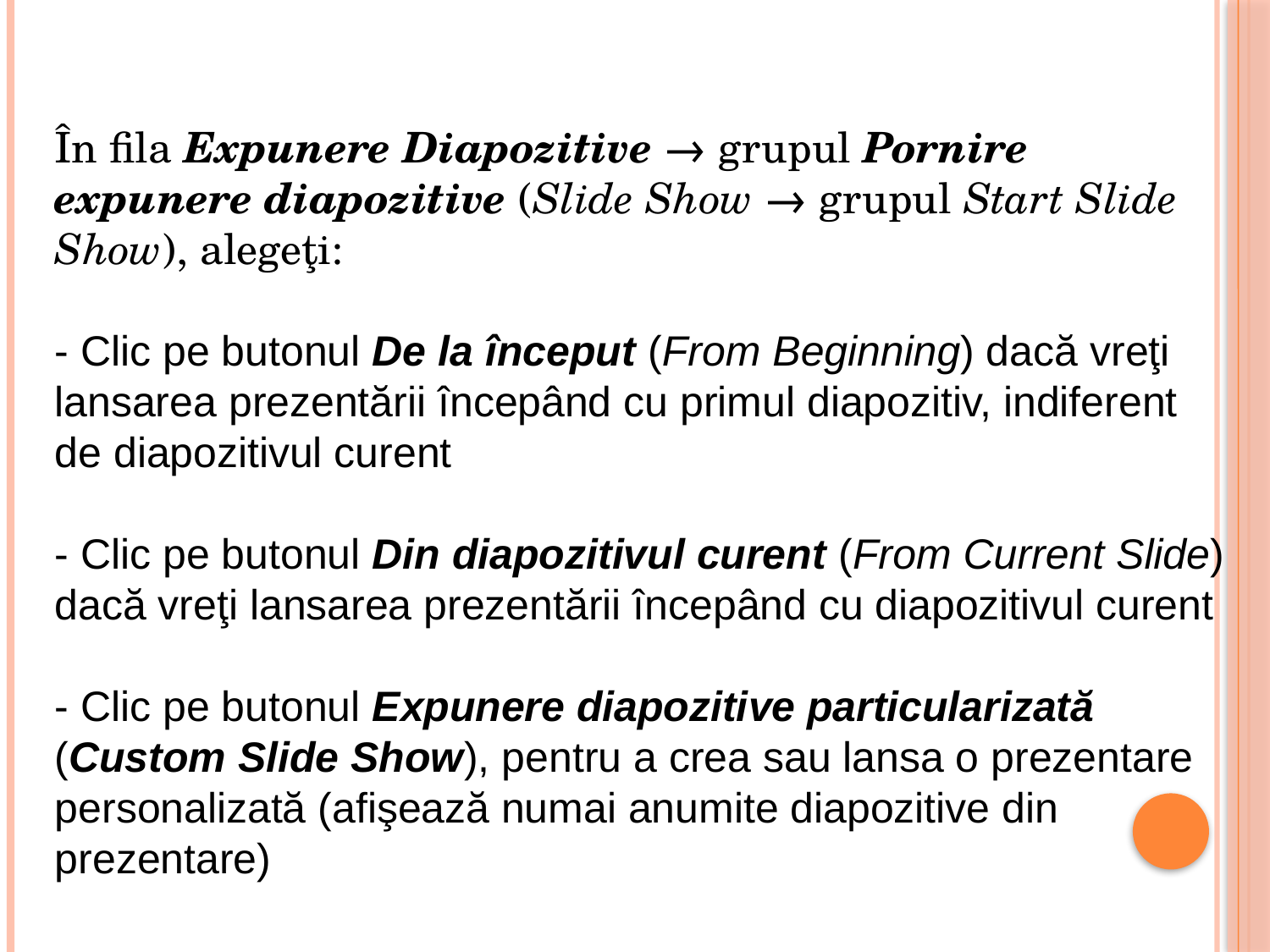

În fila Expunere Diapozitive → grupul Pornire expunere diapozitive (Slide Show → grupul Start Slide Show), alegeţi:

- Clic pe butonul De la început (From Beginning) dacă vreţi lansarea prezentării începând cu primul diapozitiv, indiferent de diapozitivul curent

- Clic pe butonul Din diapozitivul curent (From Current Slide) dacă vreţi lansarea prezentării începând cu diapozitivul curent

- Clic pe butonul Expunere diapozitive particularizată (Custom Slide Show), pentru a crea sau lansa o prezentare personalizată (afişează numai anumite diapozitive din prezentare)